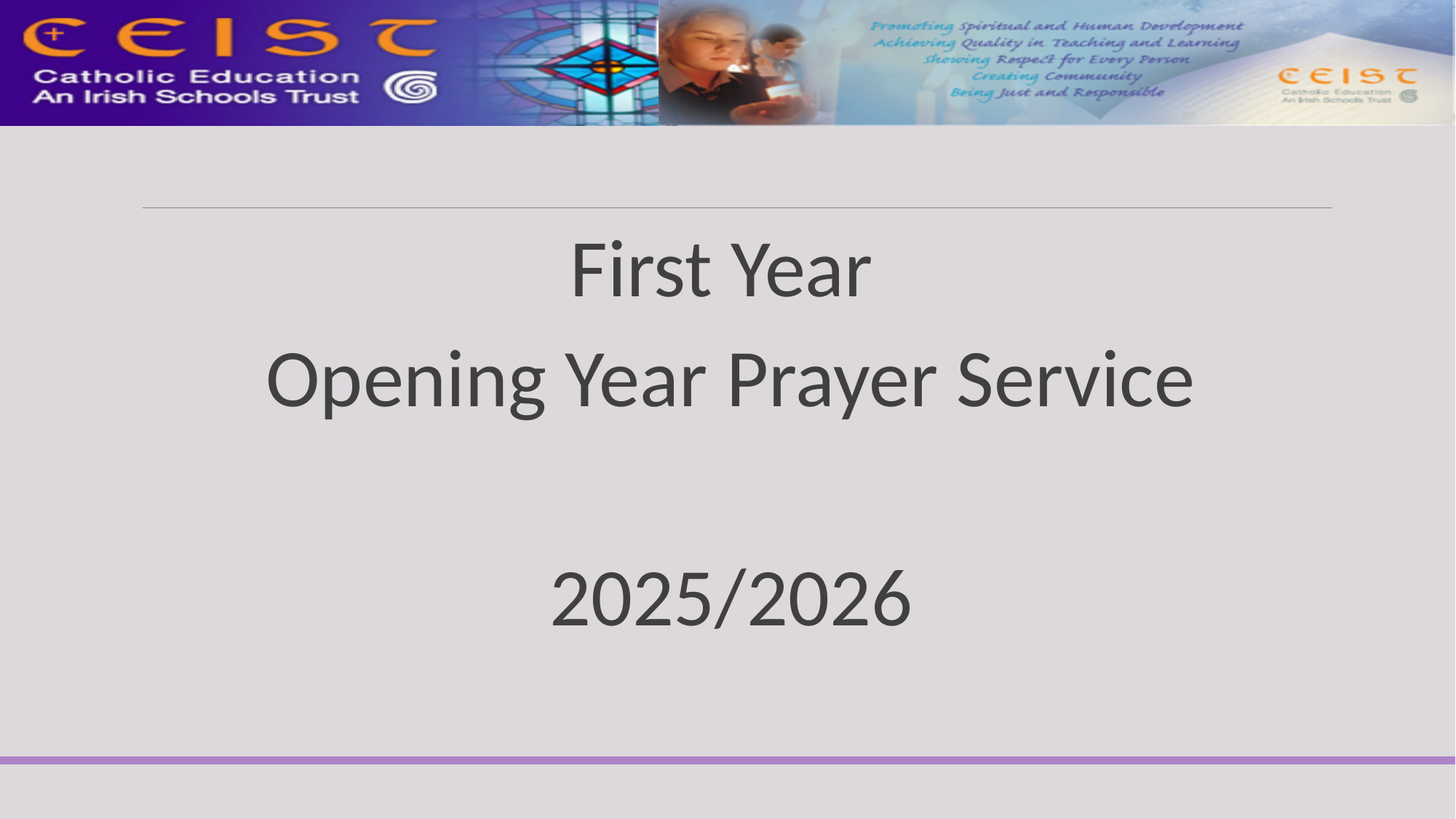

First Year
Opening Year Prayer Service

2025/2026